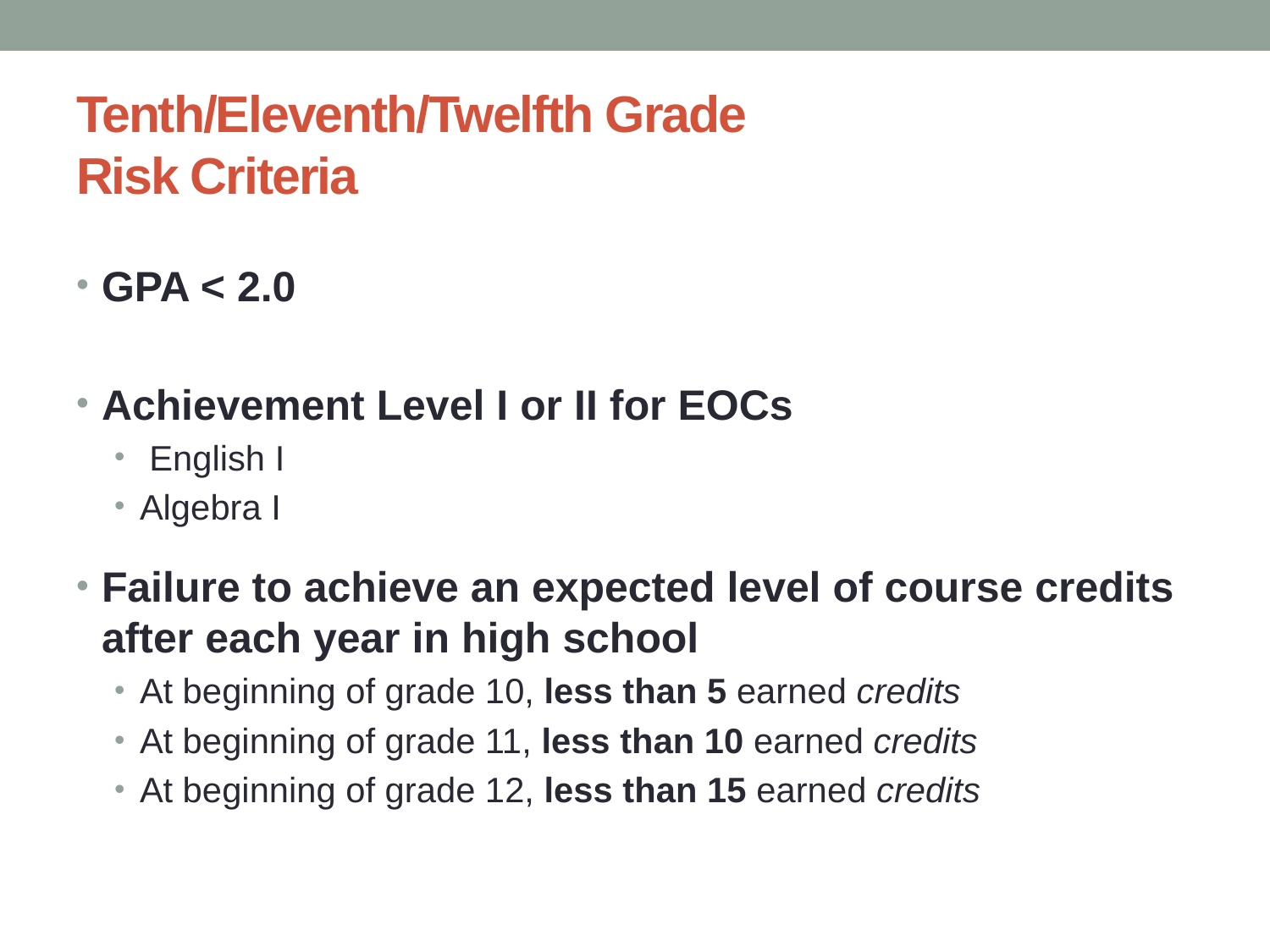

# Tenth/Eleventh/Twelfth Grade Risk Criteria

GPA < 2.0

Achievement Level I or II for EOCs
 English I
Algebra I

Failure to achieve an expected level of course credits after each year in high school
At beginning of grade 10, less than 5 earned credits
At beginning of grade 11, less than 10 earned credits
At beginning of grade 12, less than 15 earned credits